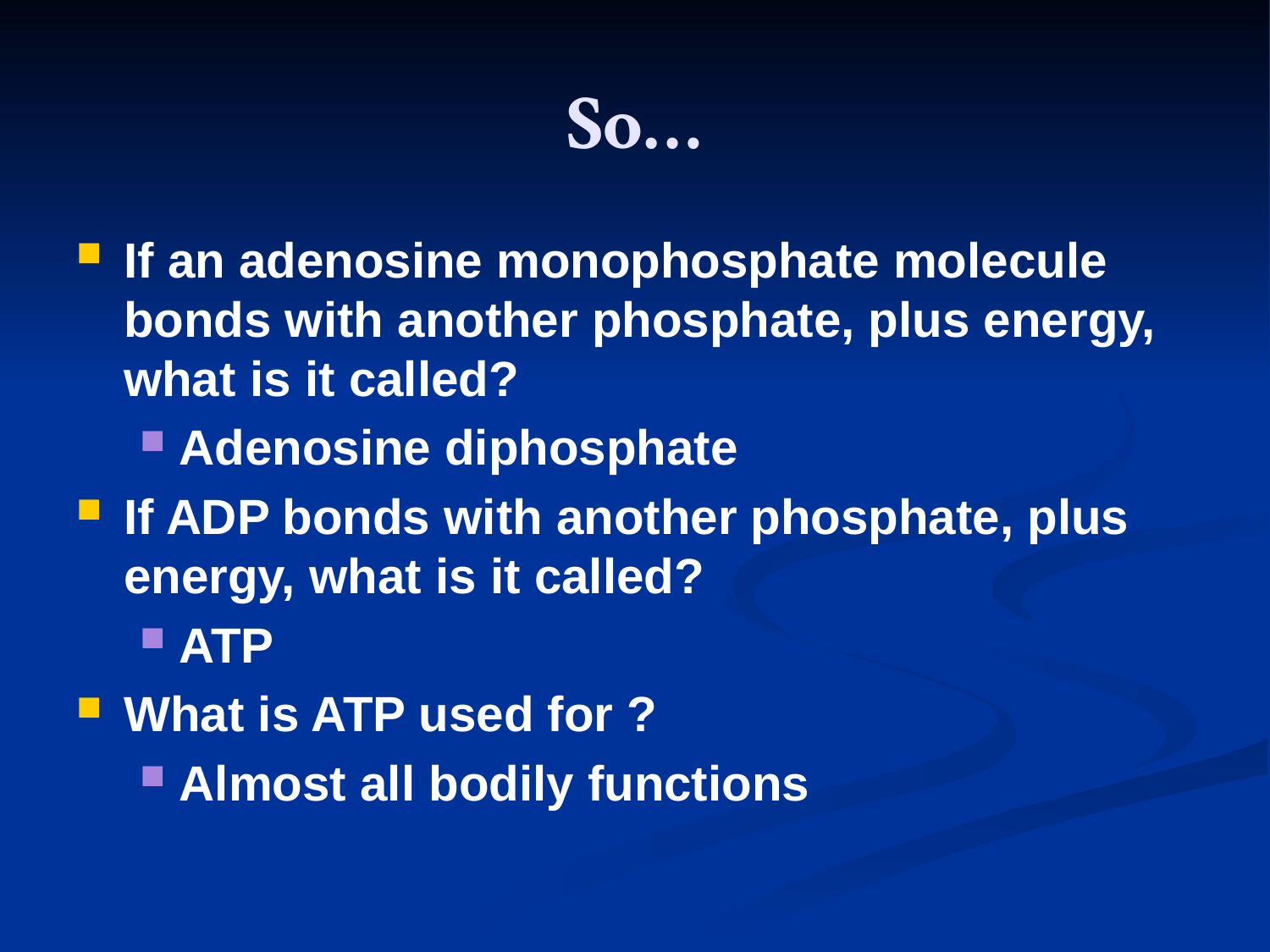

# So…
If an adenosine monophosphate molecule bonds with another phosphate, plus energy, what is it called?
Adenosine diphosphate
If ADP bonds with another phosphate, plus energy, what is it called?
ATP
What is ATP used for ?
Almost all bodily functions